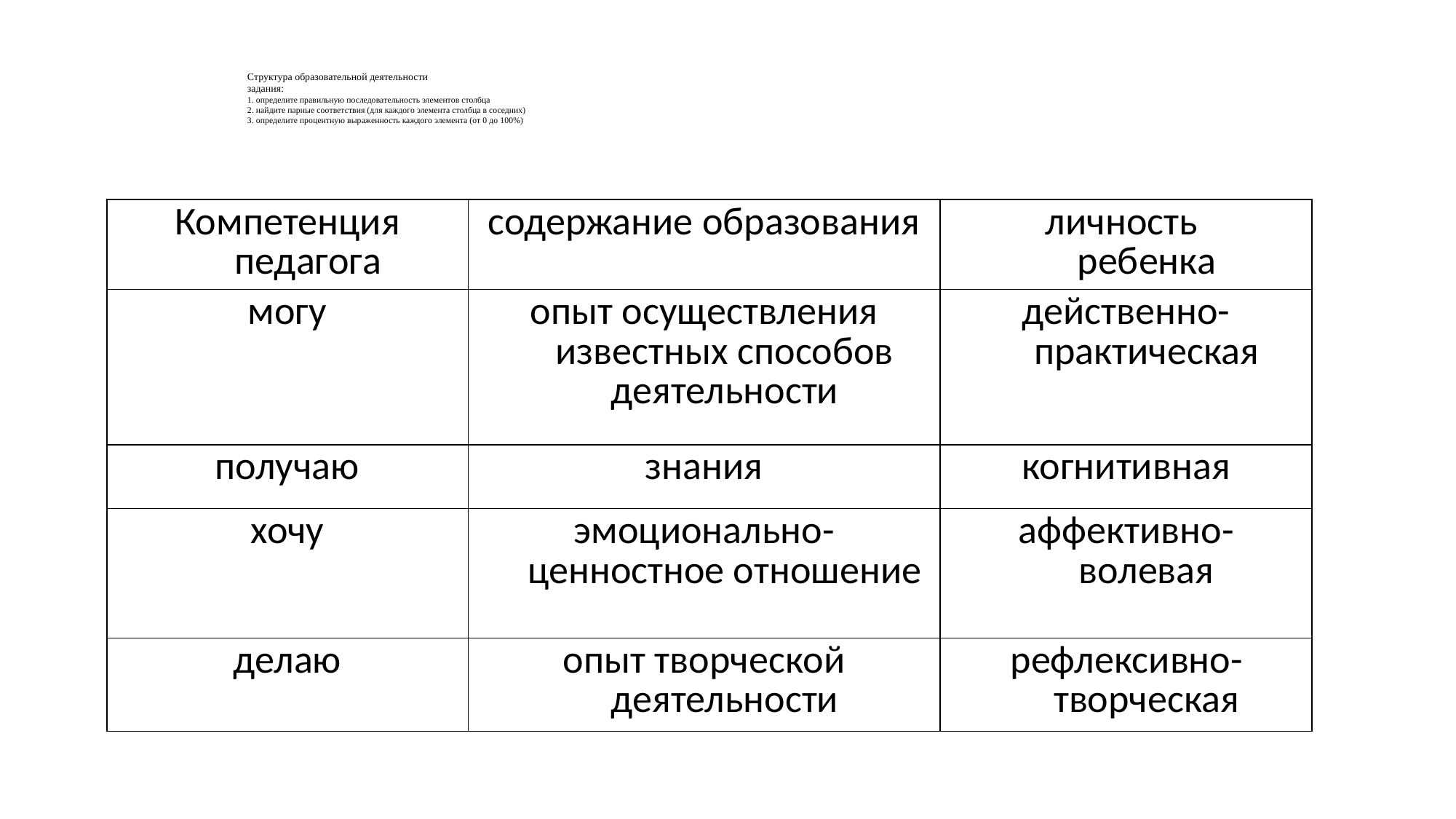

Структура образовательной деятельности
задания:
1. определите правильную последовательность элементов столбца
2. найдите парные соответствия (для каждого элемента столбца в соседних)
3. определите процентную выраженность каждого элемента (от 0 до 100%)
| Компетенция педагога | содержание образования | личность ребенка |
| --- | --- | --- |
| могу | опыт осуществления известных способов деятельности | действенно-практическая |
| получаю | знания | когнитивная |
| хочу | эмоционально-ценностное отношение | аффективно-волевая |
| делаю | опыт творческой деятельности | рефлексивно-творческая |